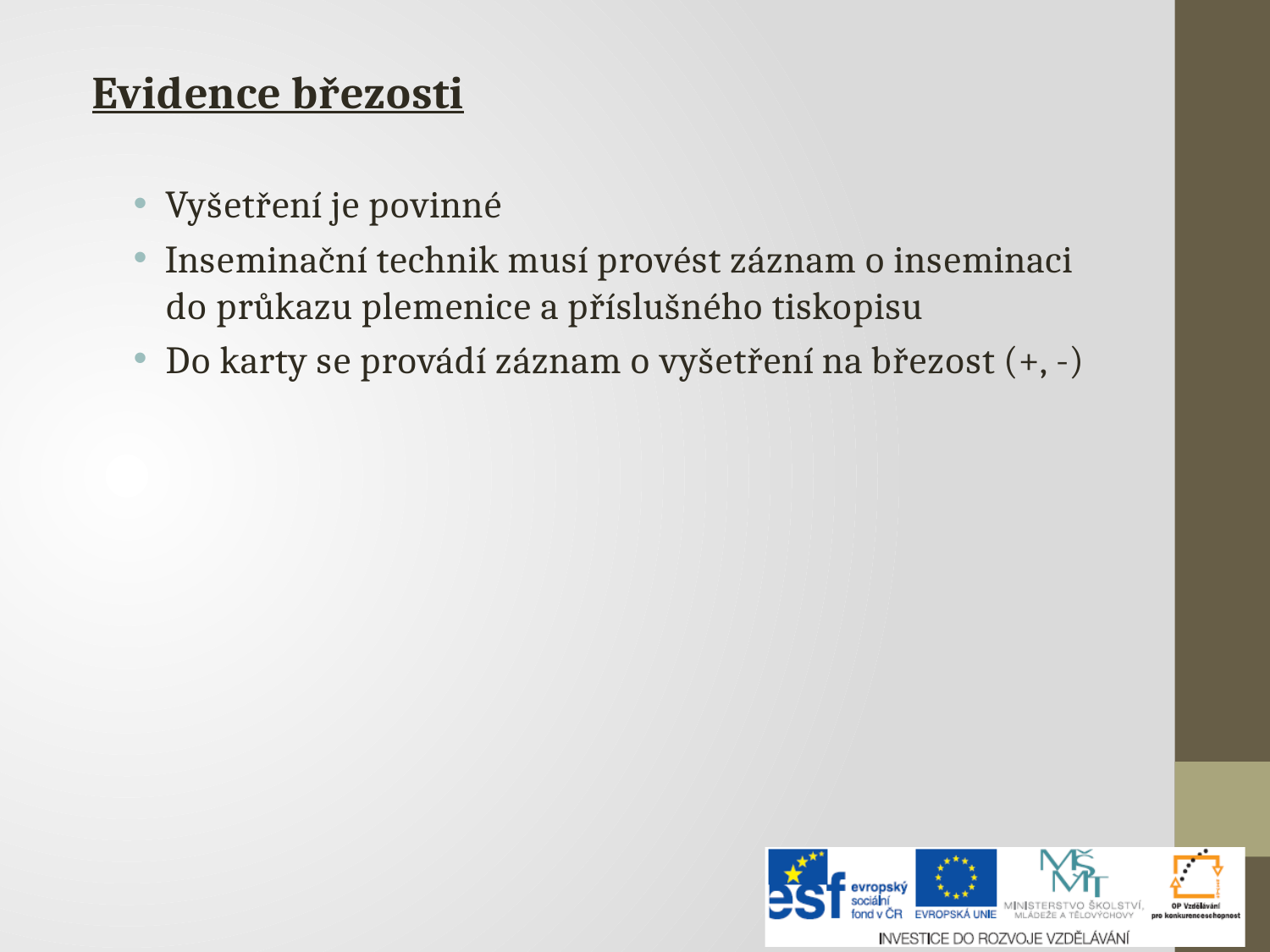

Evidence březosti

Vyšetření je povinné
Inseminační technik musí provést záznam o inseminaci do průkazu plemenice a příslušného tiskopisu
Do karty se provádí záznam o vyšetření na březost (+, -)